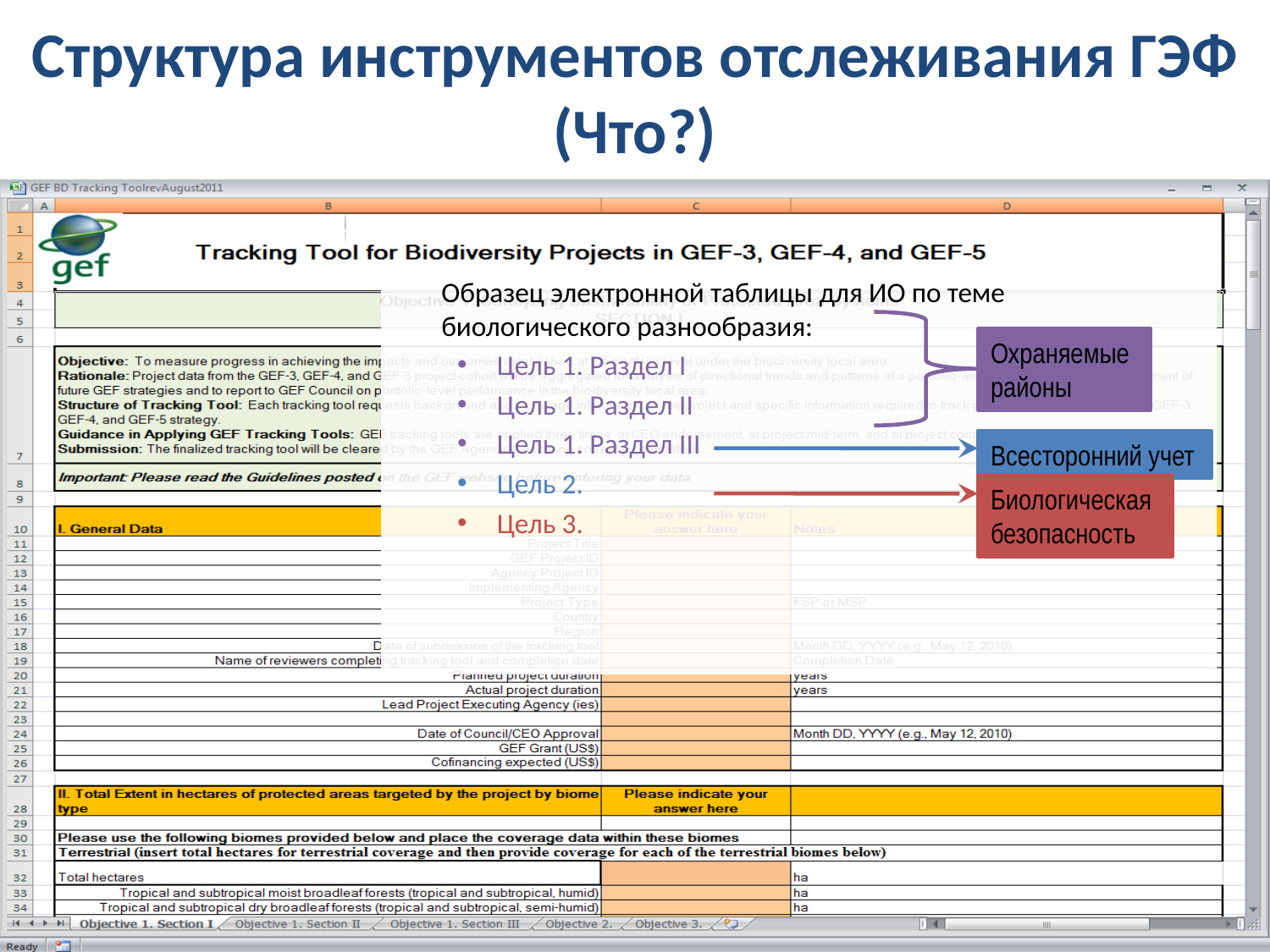

# Структура инструментов отслеживания ГЭФ (Что?)

Образец электронной таблицы для ИО по теме  биологического разнообразия:
Цель 1. Раздел I
Цель 1. Раздел II
Цель 1. Раздел III
Цель 2.
Цель 3.

Охраняемые
районы
Всесторонний учет
Биологическая
безопасность